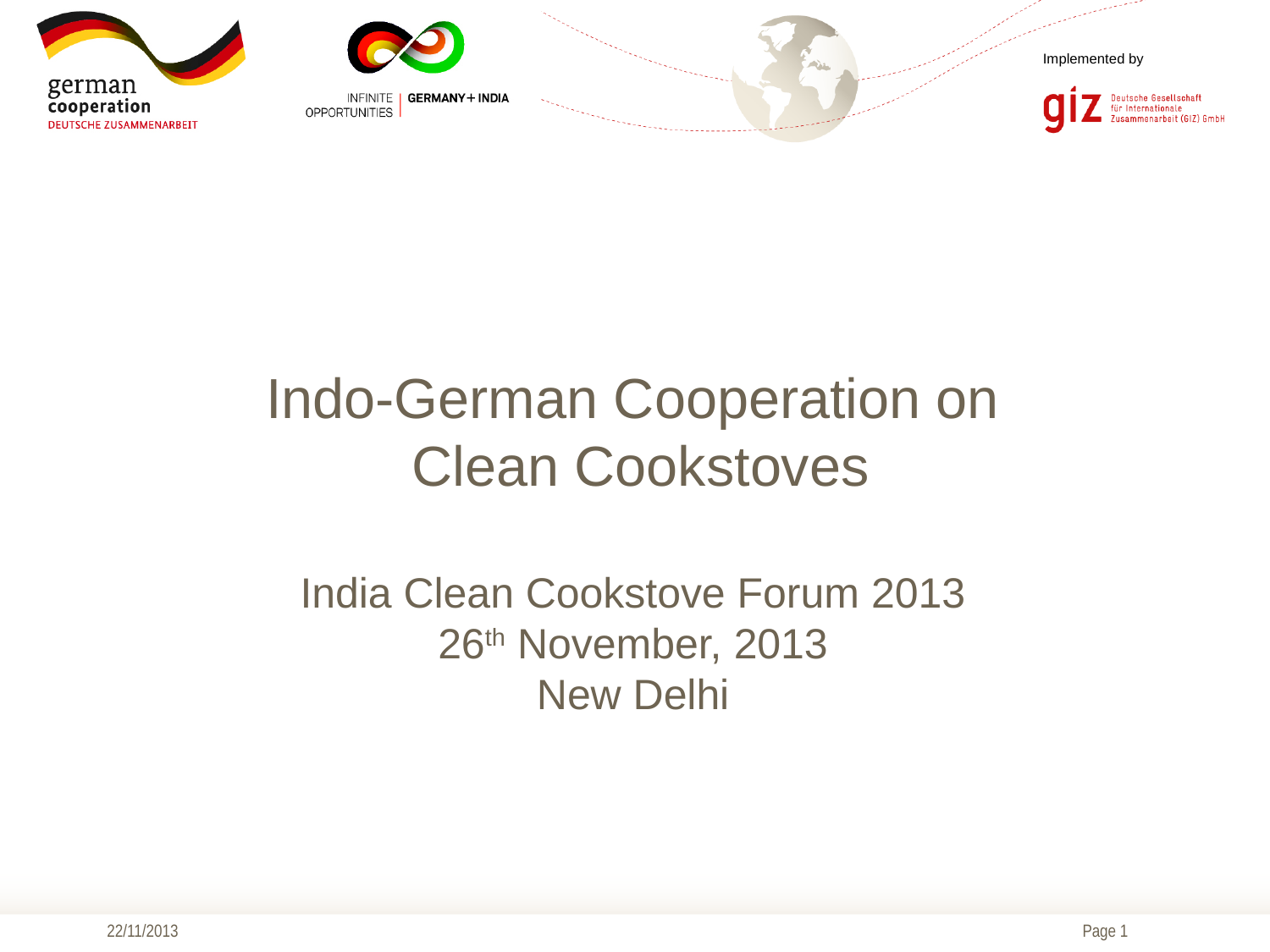

Indo-German Cooperation on
 Clean Cookstoves

India Clean Cookstove Forum 2013
26th November, 2013
New Delhi

22/11/2013